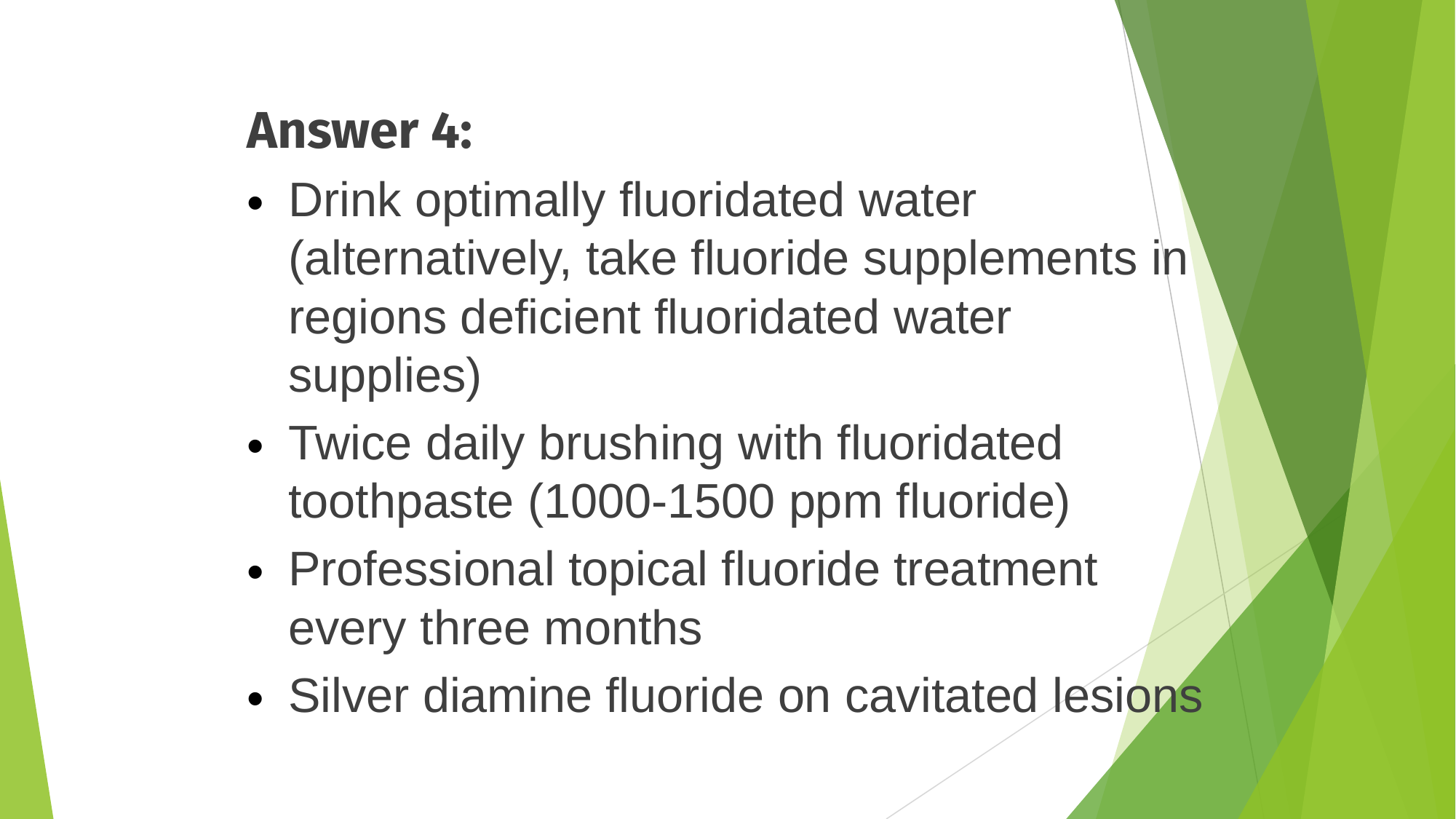

Answer 4:
Drink optimally fluoridated water (alternatively, take fluoride supplements in regions deficient fluoridated water supplies)
Twice daily brushing with fluoridated toothpaste (1000-1500 ppm fluoride)
Professional topical fluoride treatment every three months
Silver diamine fluoride on cavitated lesions